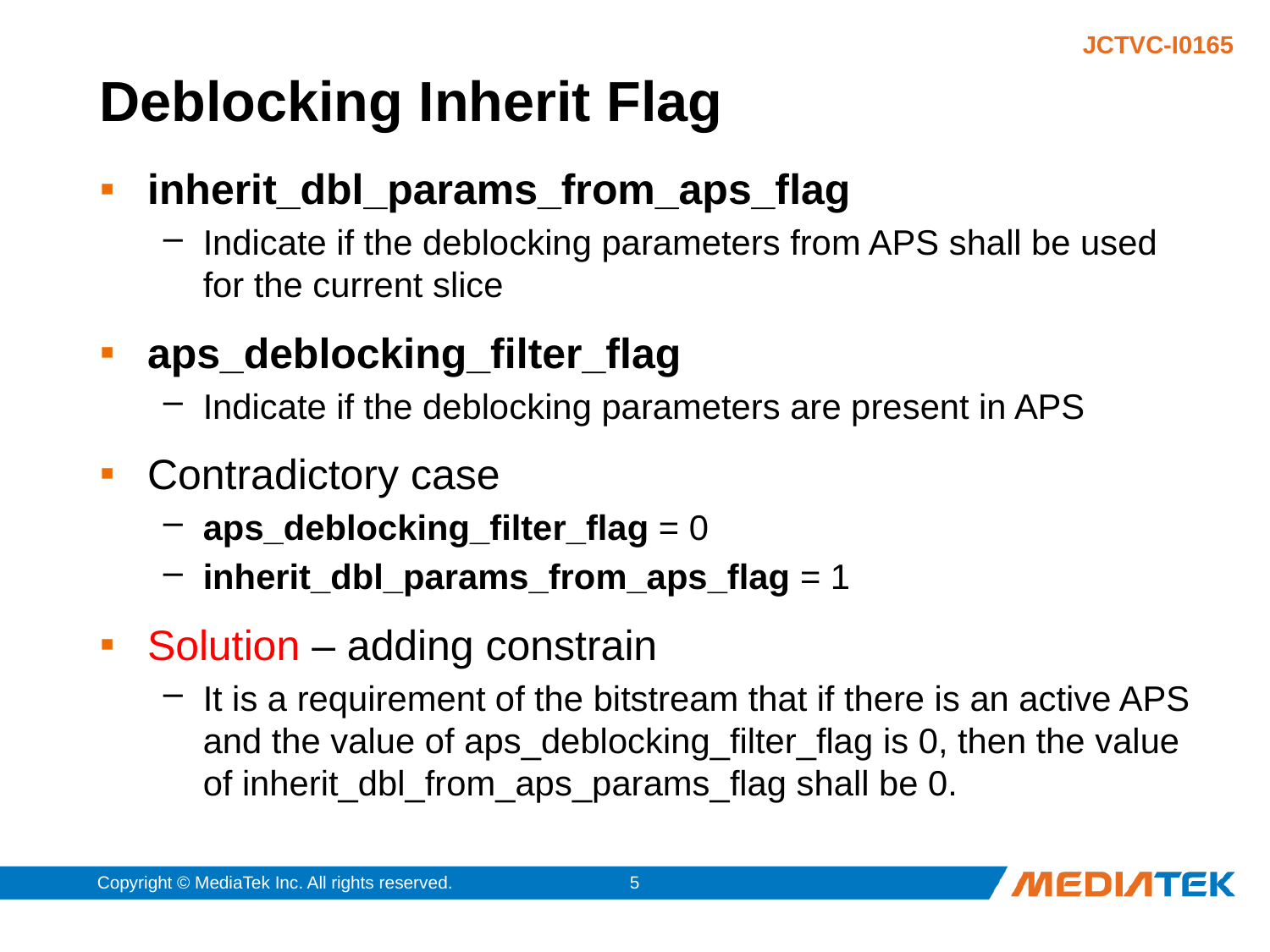

# Deblocking Inherit Flag
inherit_dbl_params_from_aps_flag
Indicate if the deblocking parameters from APS shall be used for the current slice
aps_deblocking_filter_flag
Indicate if the deblocking parameters are present in APS
Contradictory case
aps_deblocking_filter_flag = 0
inherit_dbl_params_from_aps_flag = 1
Solution – adding constrain
It is a requirement of the bitstream that if there is an active APS and the value of aps_deblocking_filter_flag is 0, then the value of inherit_dbl_from_aps_params_flag shall be 0.

Copyright © MediaTek Inc. All rights reserved.
5